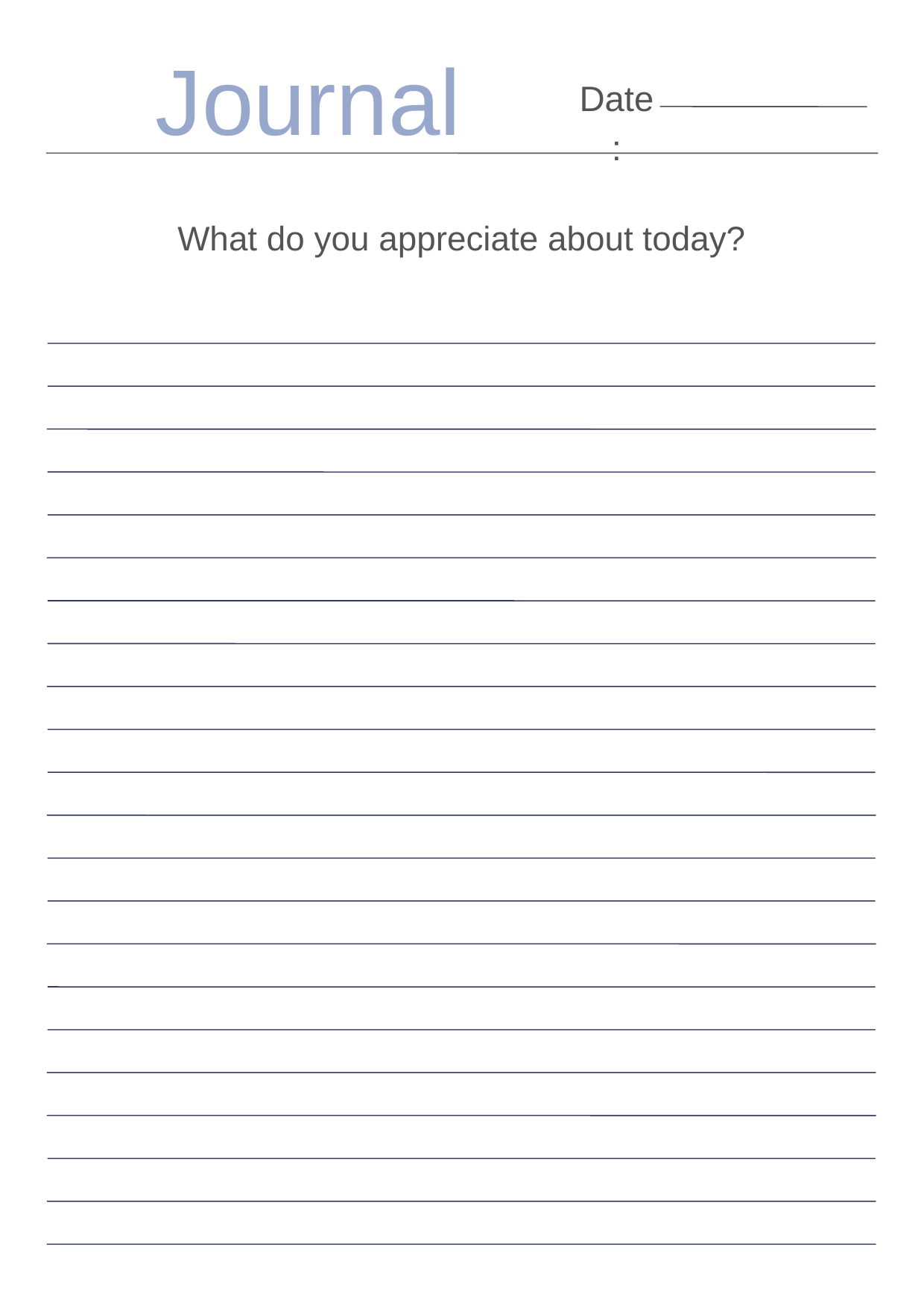

Journal
Date:

What do you appreciate about today?